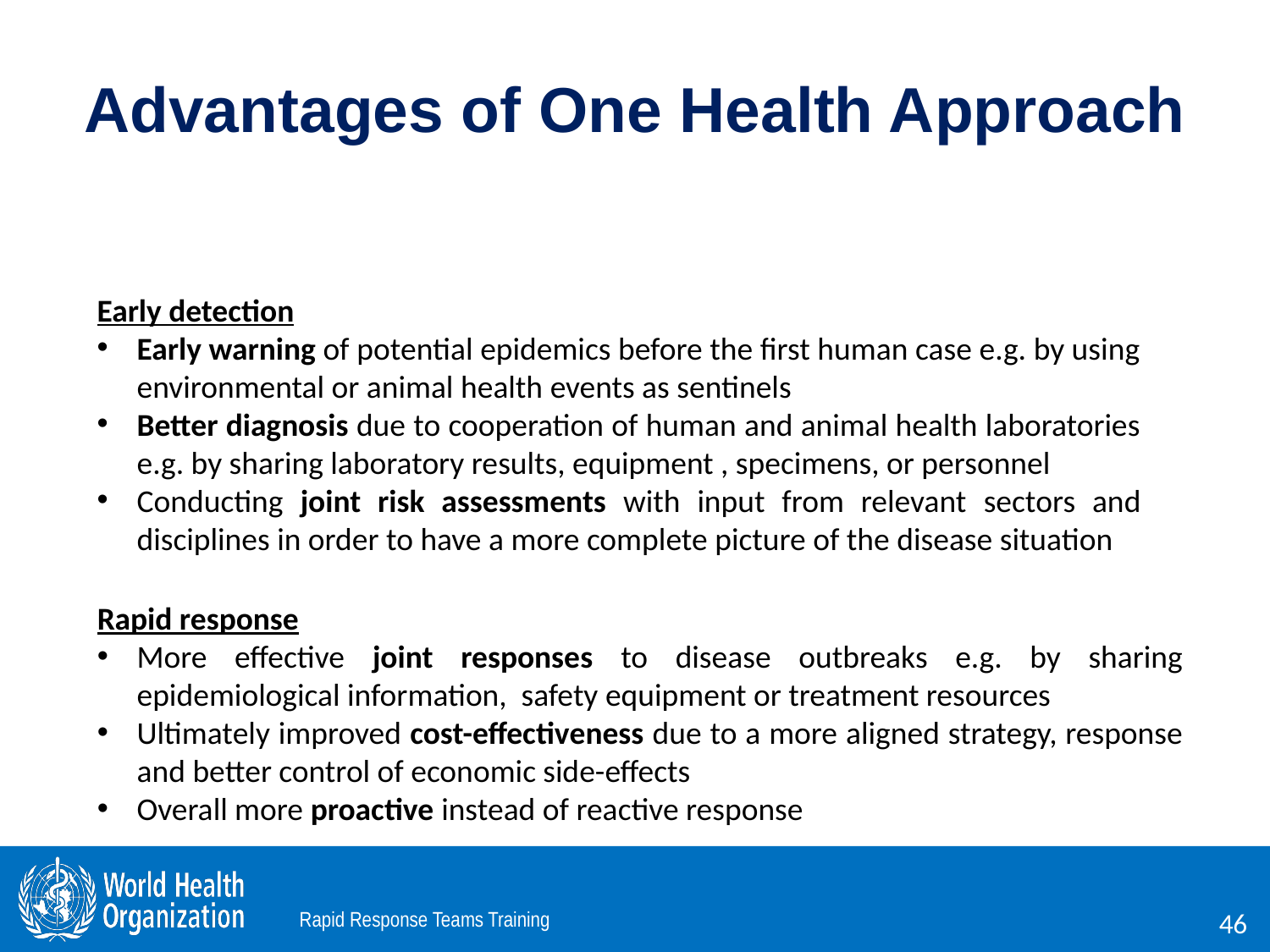

# Advantages of One Health Approach

Early detection
Early warning of potential epidemics before the first human case e.g. by using environmental or animal health events as sentinels
Better diagnosis due to cooperation of human and animal health laboratories e.g. by sharing laboratory results, equipment , specimens, or personnel
Conducting joint risk assessments with input from relevant sectors and disciplines in order to have a more complete picture of the disease situation
Rapid response
More effective joint responses to disease outbreaks e.g. by sharing epidemiological information,  safety equipment or treatment resources
Ultimately improved cost-effectiveness due to a more aligned strategy, response and better control of economic side-effects
Overall more proactive instead of reactive response